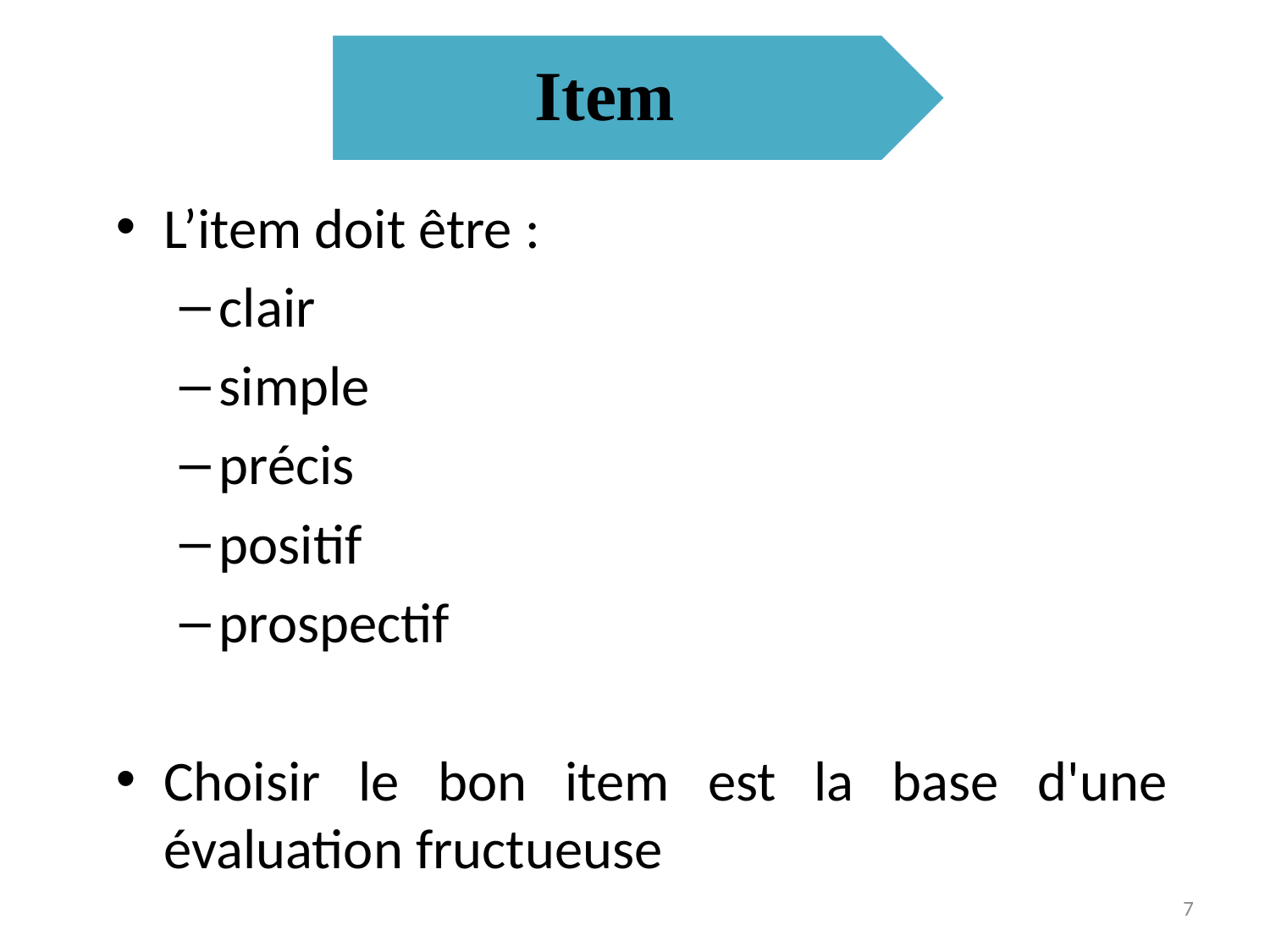

Item
L’item doit être :
clair
simple
précis
positif
prospectif

Choisir le bon item est la base d'une évaluation fructueuse
7